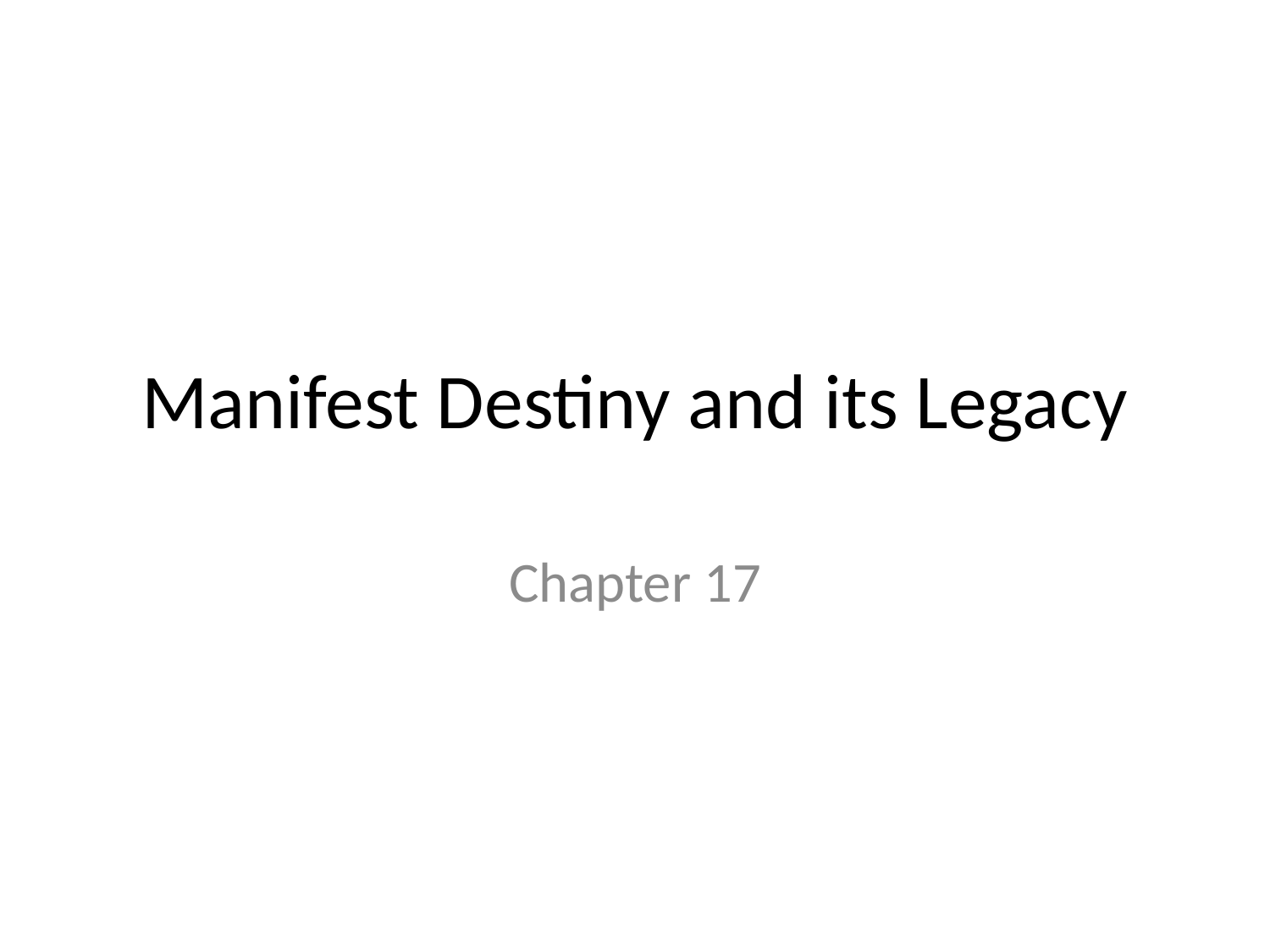

# Manifest Destiny and its Legacy
Chapter 17